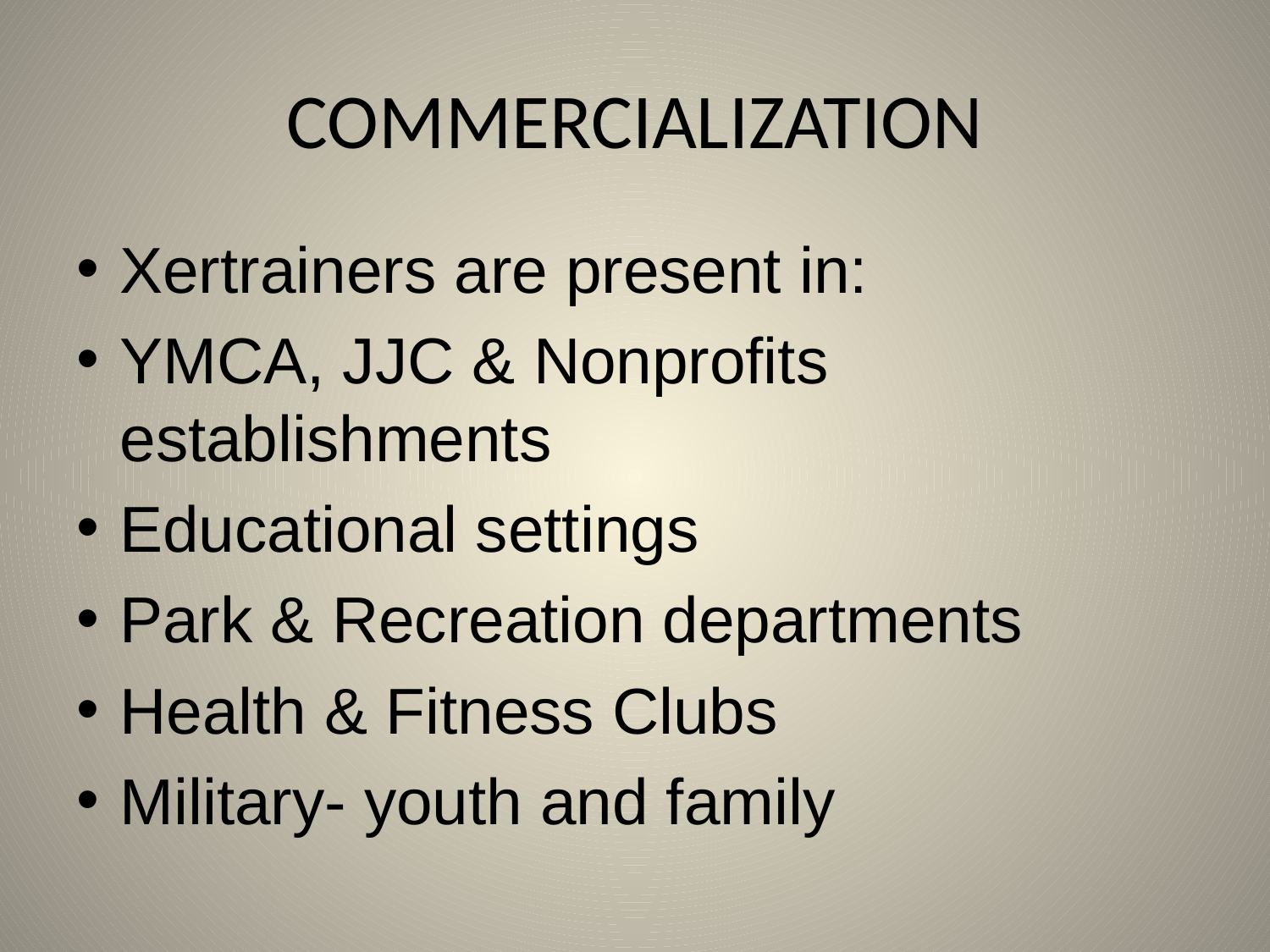

# COMMERCIALIZATION
Xertrainers are present in:
YMCA, JJC & Nonprofits establishments
Educational settings
Park & Recreation departments
Health & Fitness Clubs
Military- youth and family